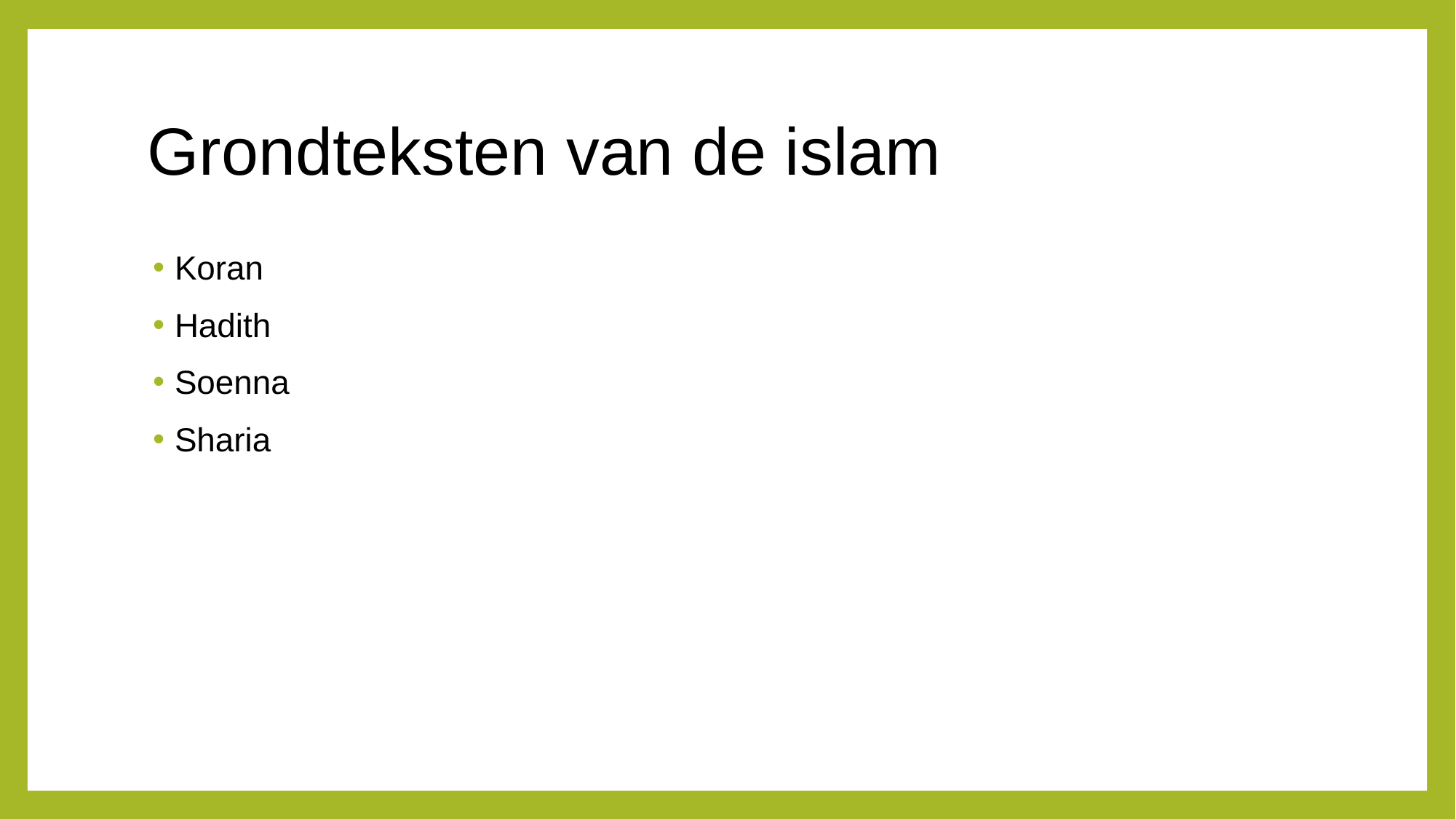

# Grondteksten van de islam
Koran
Hadith
Soenna
Sharia